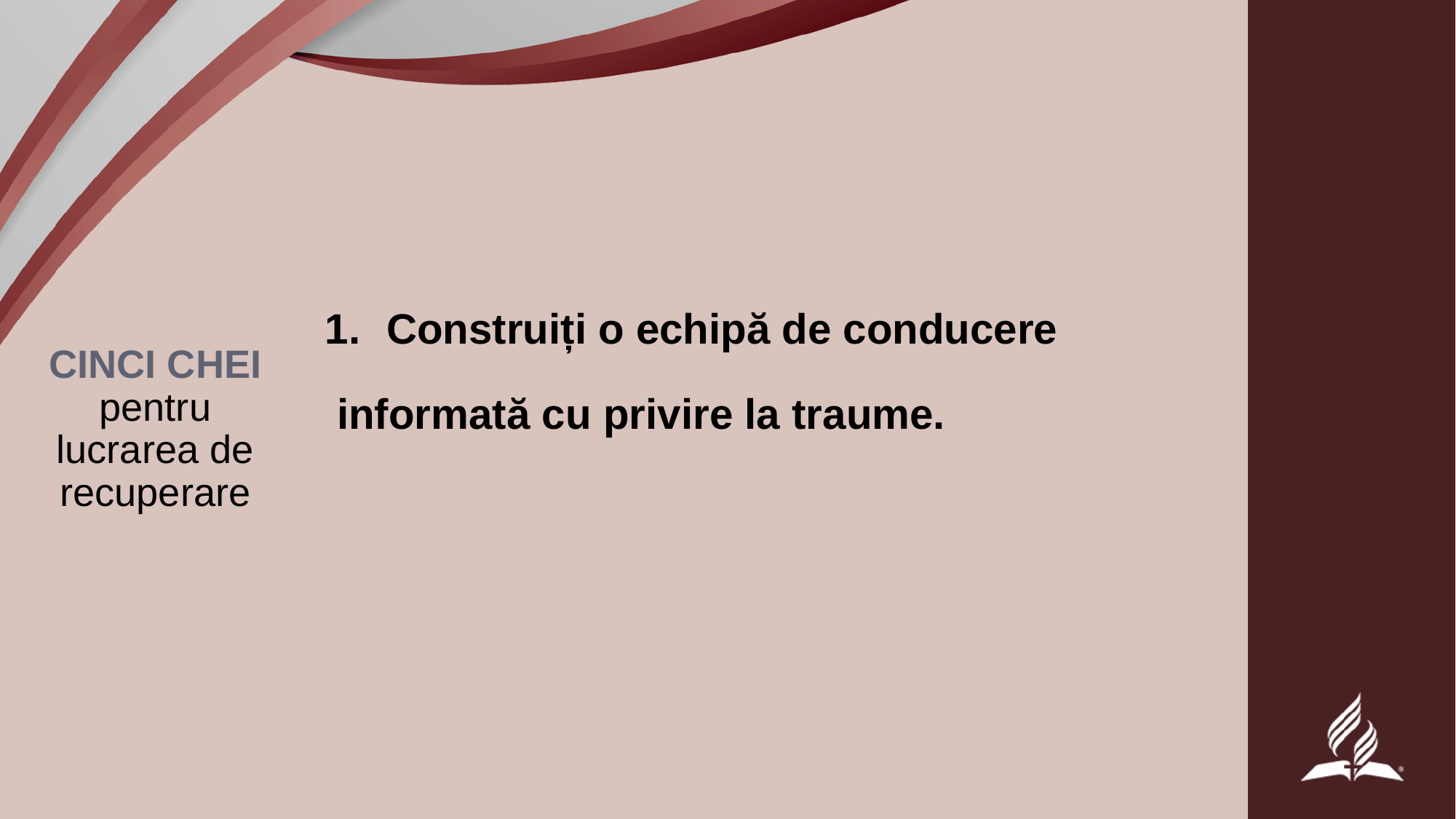

Construiți o echipă de conducere

 informată cu privire la traume.
# CINCI CHEI pentru lucrarea de recuperare